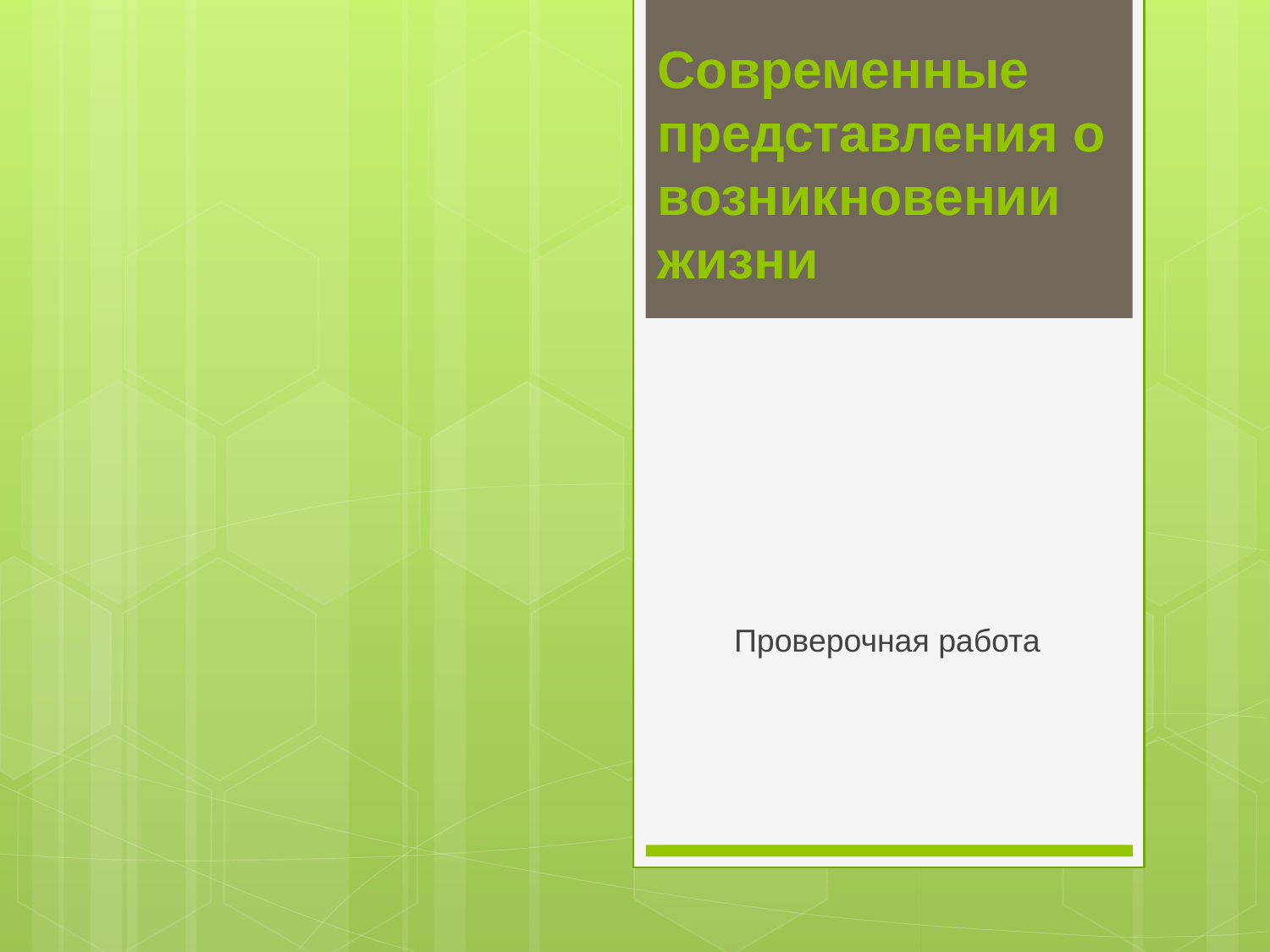

# Современные представления о возникновении жизни
Проверочная работа